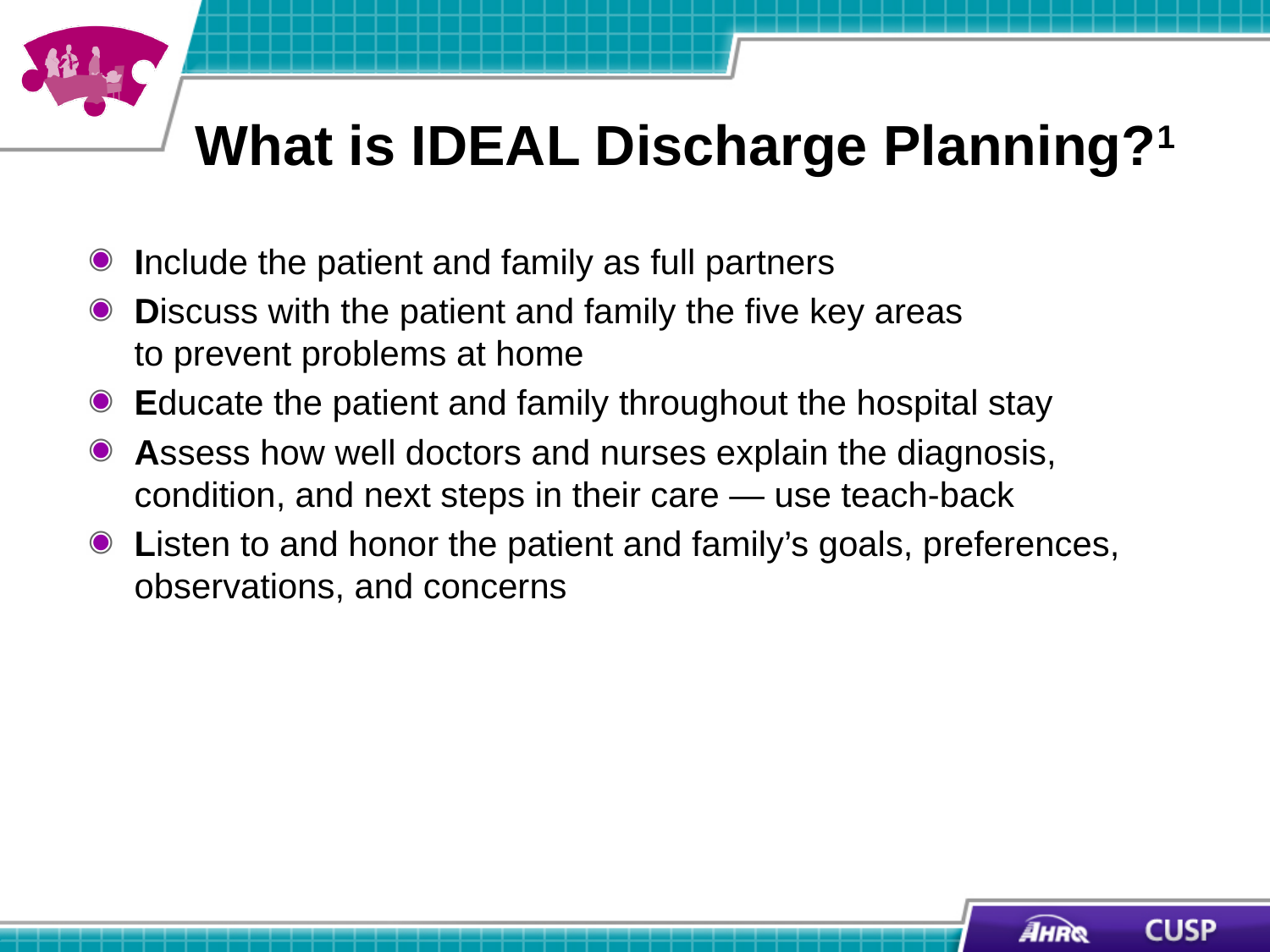

# What is IDEAL Discharge Planning?1
Include the patient and family as full partners
Discuss with the patient and family the five key areas
to prevent problems at home
Educate the patient and family throughout the hospital stay
Assess how well doctors and nurses explain the diagnosis, condition, and next steps in their care — use teach-back
Listen to and honor the patient and family’s goals, preferences, observations, and concerns